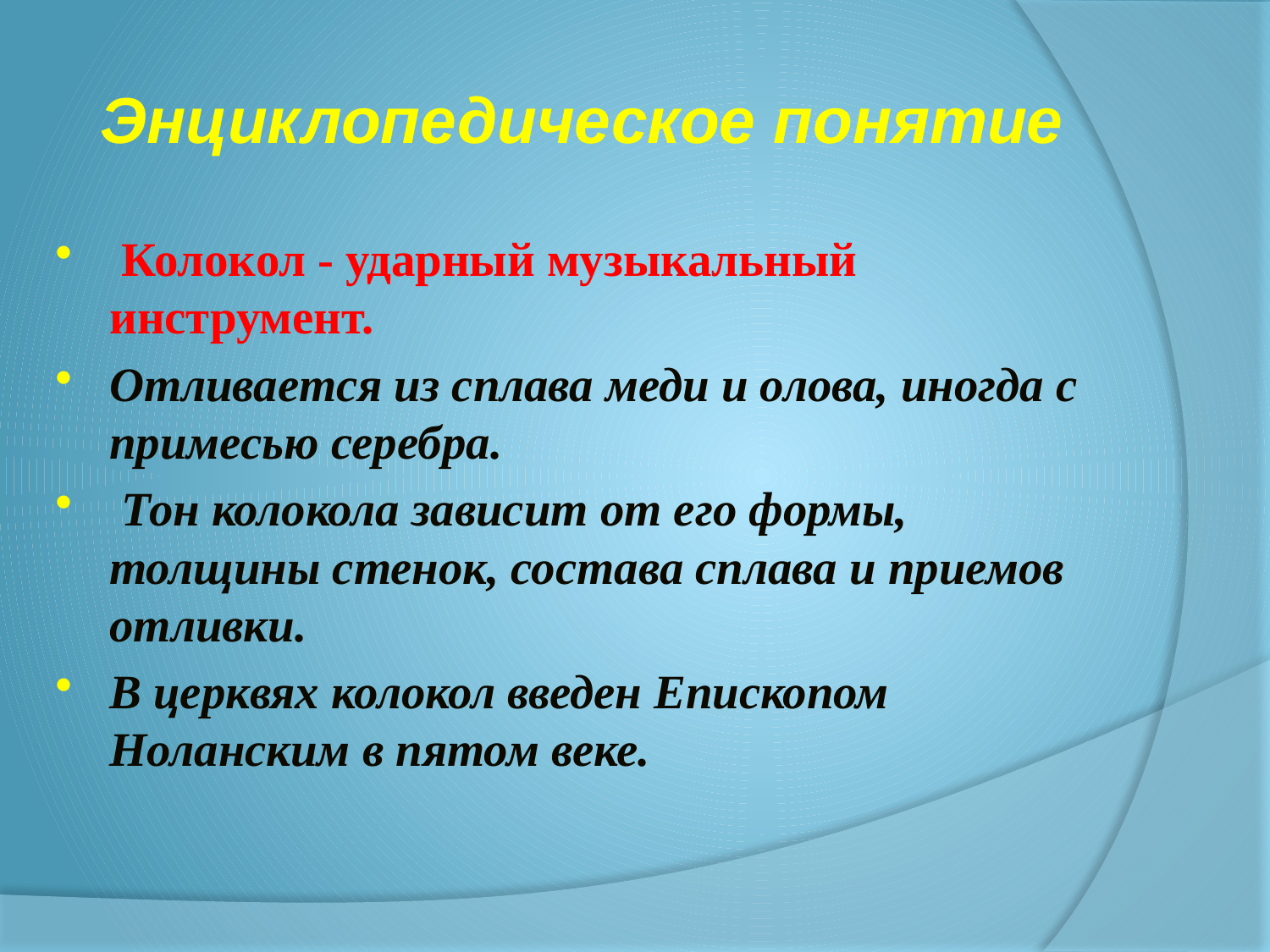

# Энциклопедическое понятие
 Колокол - ударный музыкальный инструмент.
Отливается из сплава меди и олова, иногда с примесью серебра.
 Тон колокола зависит от его формы, толщины стенок, состава сплава и приемов отливки.
В церквях колокол введен Епископом Ноланским в пятом веке.